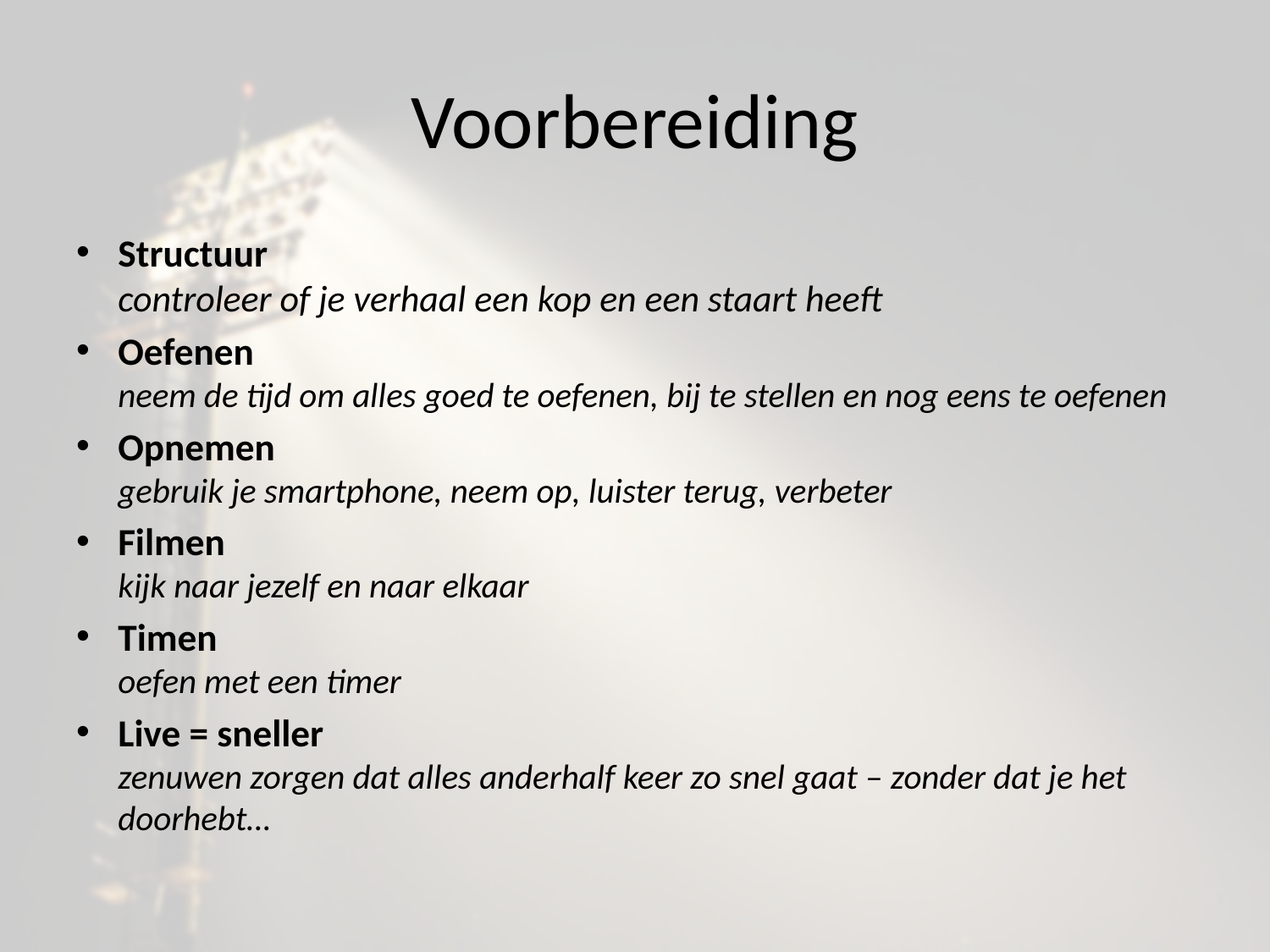

# Voorbereiding
Structuur
controleer of je verhaal een kop en een staart heeft
Oefenen
neem de tijd om alles goed te oefenen, bij te stellen en nog eens te oefenen
Opnemen
gebruik je smartphone, neem op, luister terug, verbeter
Filmen
kijk naar jezelf en naar elkaar
Timen
oefen met een timer
Live = sneller
zenuwen zorgen dat alles anderhalf keer zo snel gaat – zonder dat je het doorhebt…